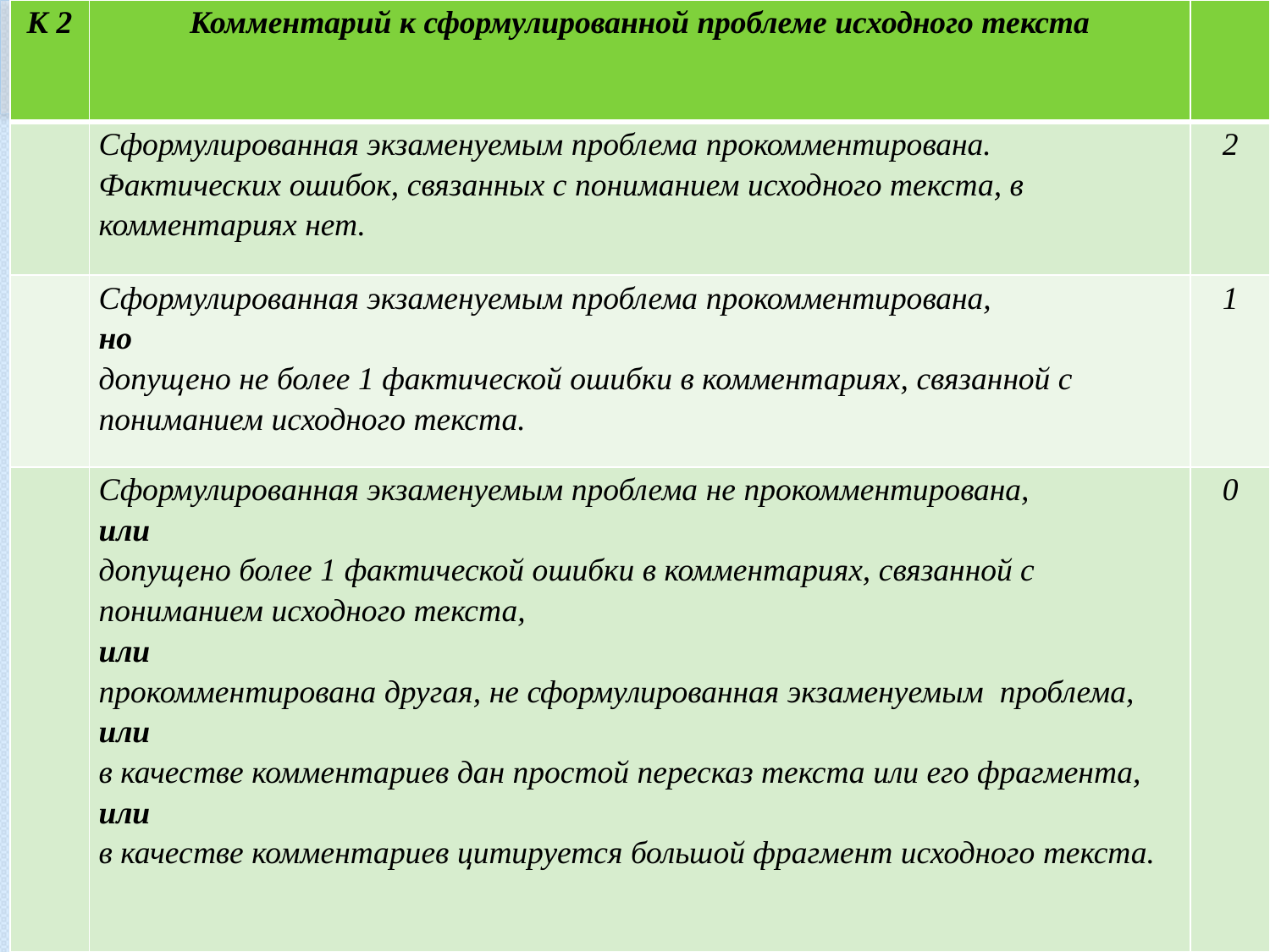

| К 2 | Комментарий к сформулированной проблеме исходного текста |  |
| --- | --- | --- |
|  | Сформулированная экзаменуемым проблема прокомментирована. Фактических ошибок, связанных с пониманием исходного текста, в комментариях нет. | 2 |
|  | Сформулированная экзаменуемым проблема прокомментирована, но допущено не более 1 фактической ошибки в комментариях, связанной с пониманием исходного текста. | 1 |
|  | Сформулированная экзаменуемым проблема не прокомментирована, или допущено более 1 фактической ошибки в комментариях, связанной с пониманием исходного текста, или прокомментирована другая, не сформулированная экзаменуемым проблема, или в качестве комментариев дан простой пересказ текста или его фрагмента, или в качестве комментариев цитируется большой фрагмент исходного текста. | 0 |
#